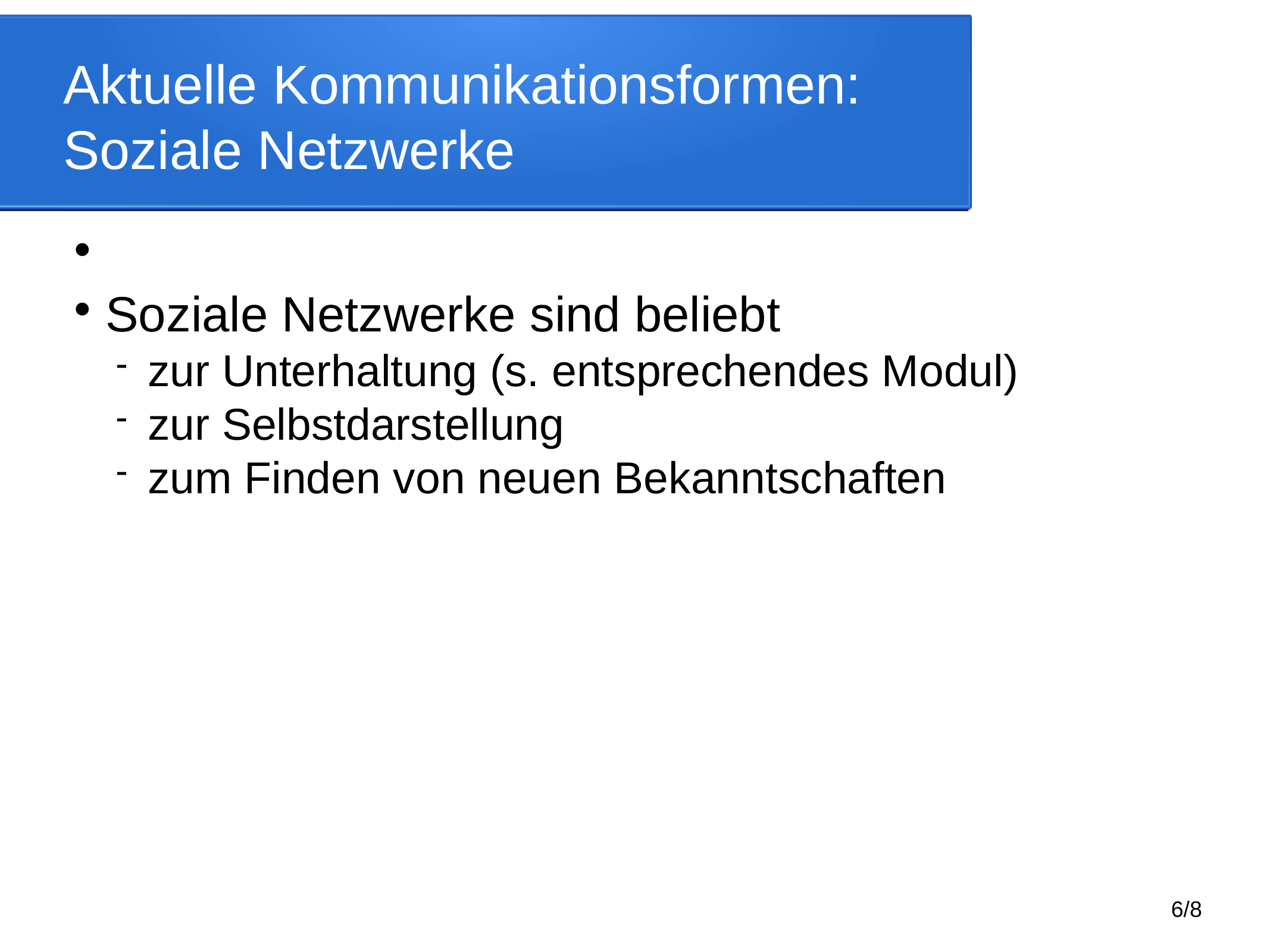

Aktuelle Kommunikationsformen:
Soziale Netzwerke

Soziale Netzwerke sind beliebt
zur Unterhaltung (s. entsprechendes Modul)
zur Selbstdarstellung
zum Finden von neuen Bekanntschaften
6/8